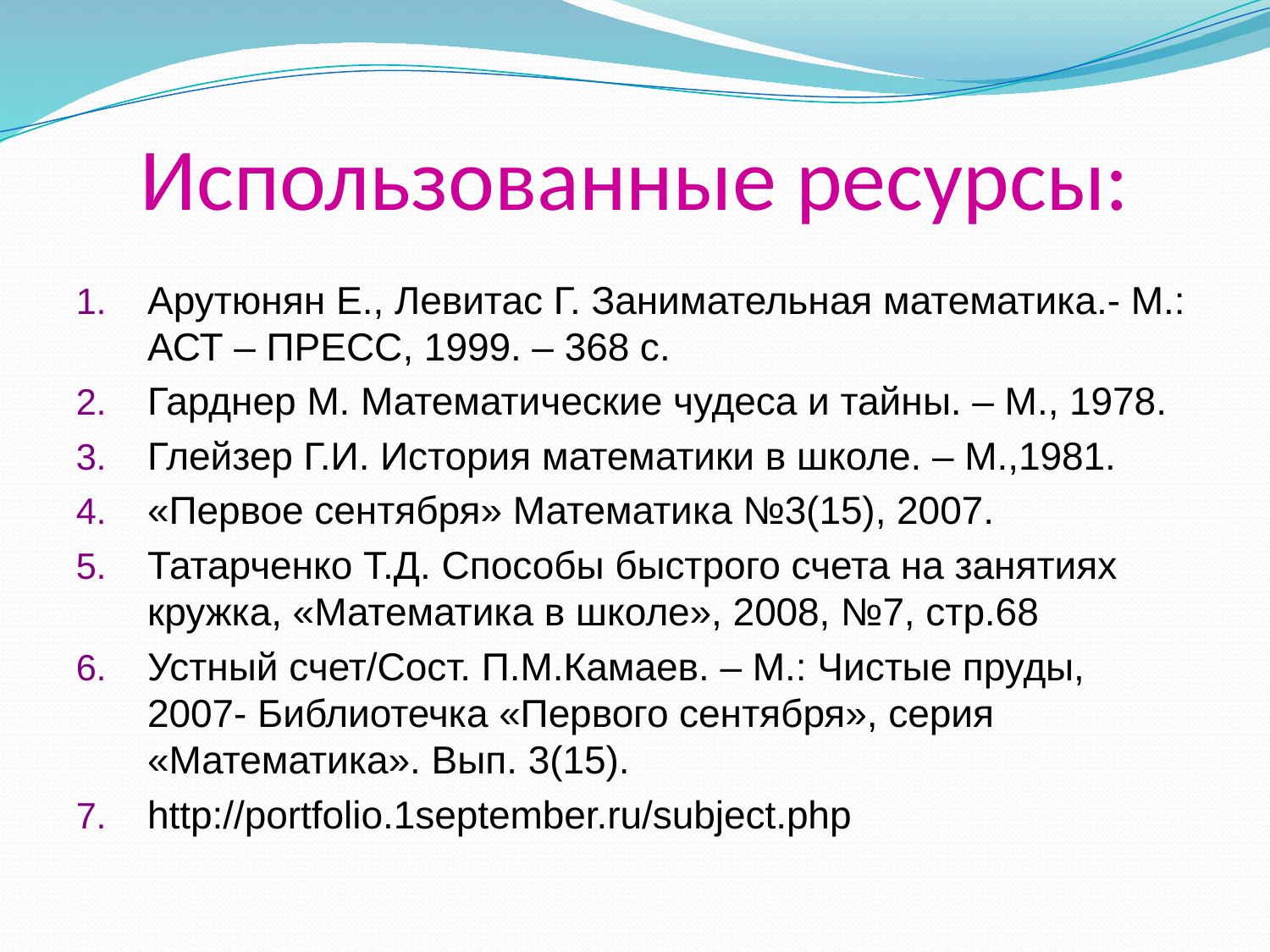

# Использованные ресурсы:
Арутюнян Е., Левитас Г. Занимательная математика.- М.: АСТ – ПРЕСС, 1999. – 368 с.
Гарднер М. Математические чудеса и тайны. – М., 1978.
Глейзер Г.И. История математики в школе. – М.,1981.
«Первое сентября» Математика №3(15), 2007.
Татарченко Т.Д. Способы быстрого счета на занятиях кружка, «Математика в школе», 2008, №7, стр.68
Устный счет/Сост. П.М.Камаев. – М.: Чистые пруды, 2007- Библиотечка «Первого сентября», серия «Математика». Вып. 3(15).
http://portfolio.1september.ru/subject.php